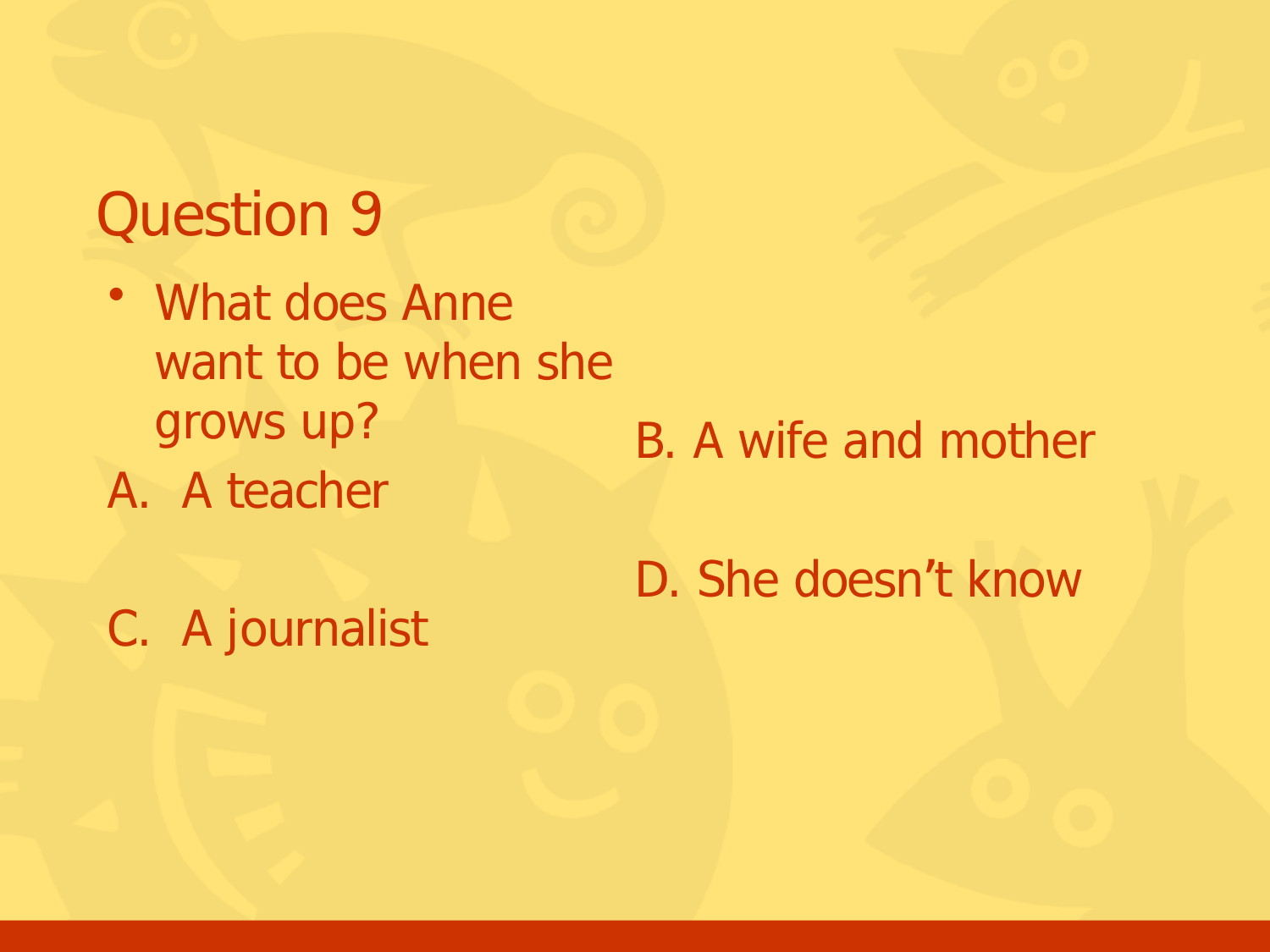

# Question 9
What does Anne want to be when she grows up?
A. 	A teacher

A journalist

B. A wife and mother

D. She doesn’t know